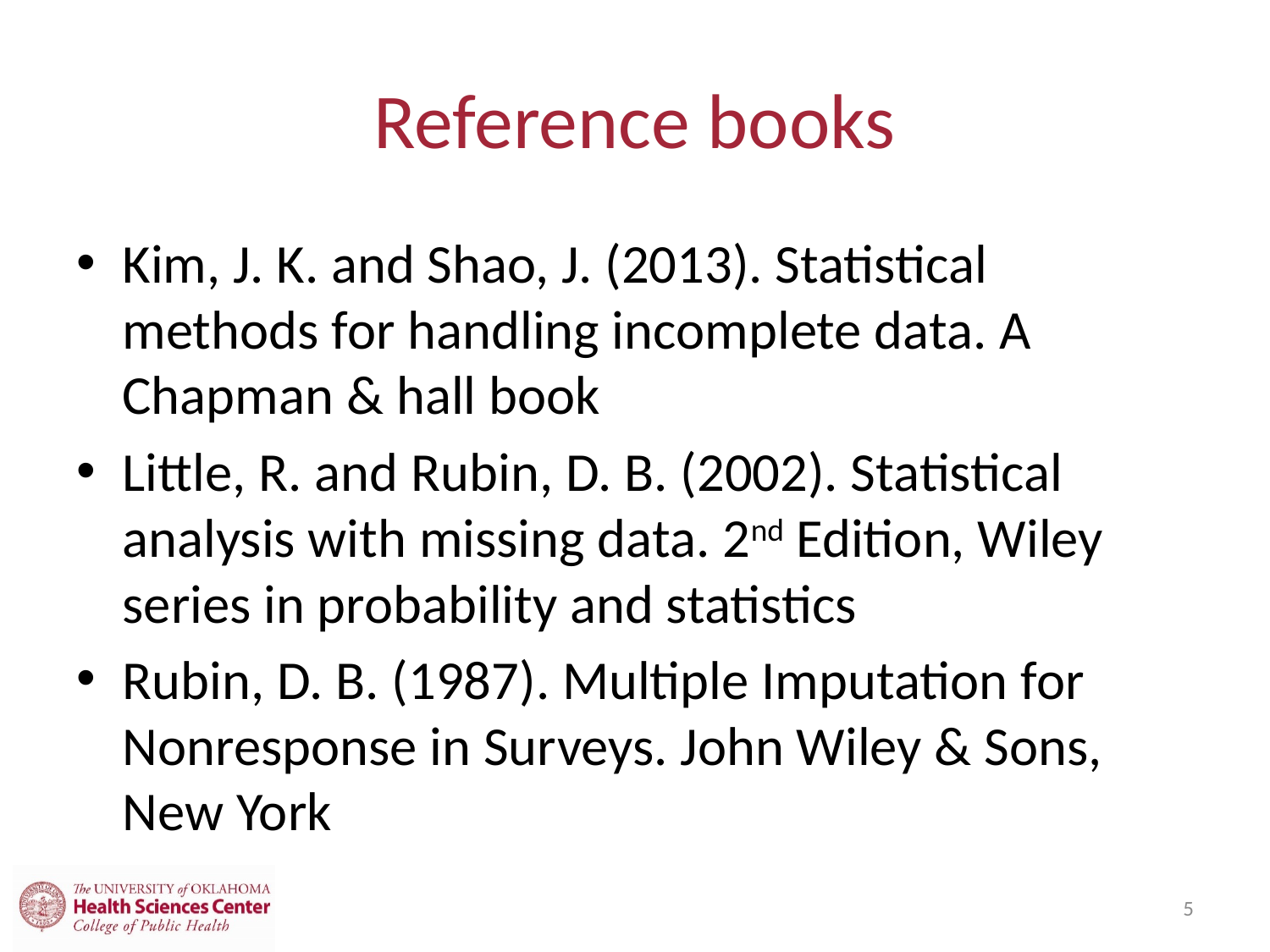

# Reference books
Kim, J. K. and Shao, J. (2013). Statistical methods for handling incomplete data. A Chapman & hall book
Little, R. and Rubin, D. B. (2002). Statistical analysis with missing data. 2nd Edition, Wiley series in probability and statistics
Rubin, D. B. (1987). Multiple Imputation for Nonresponse in Surveys. John Wiley & Sons, New York
5